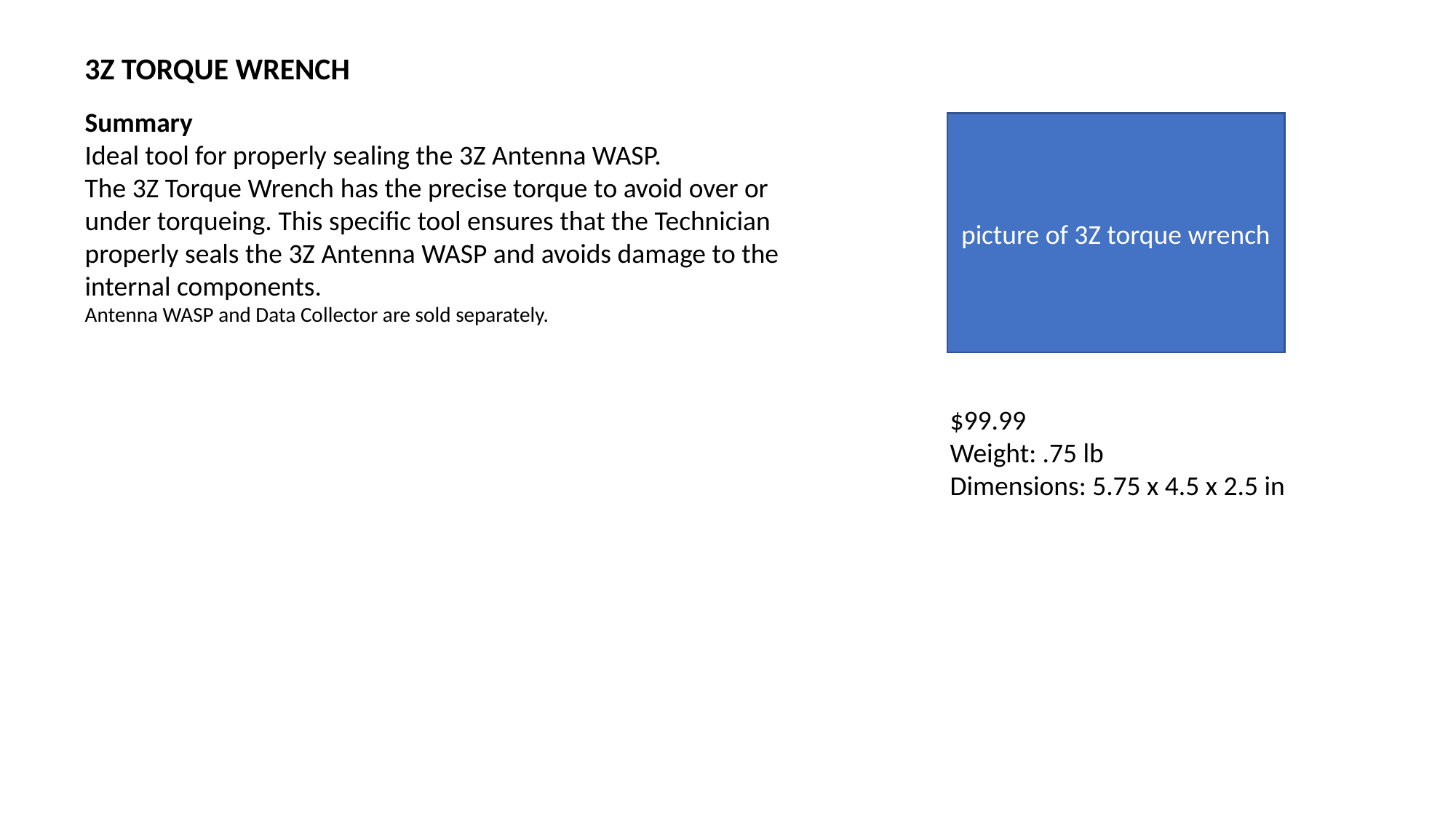

3Z TORQUE WRENCH
Summary
Ideal tool for properly sealing the 3Z Antenna WASP.
The 3Z Torque Wrench has the precise torque to avoid over or under torqueing. This specific tool ensures that the Technician properly seals the 3Z Antenna WASP and avoids damage to the internal components.
Antenna WASP and Data Collector are sold separately.

picture of 3Z torque wrench
$99.99
Weight: .75 lb
Dimensions: 5.75 x 4.5 x 2.5 in